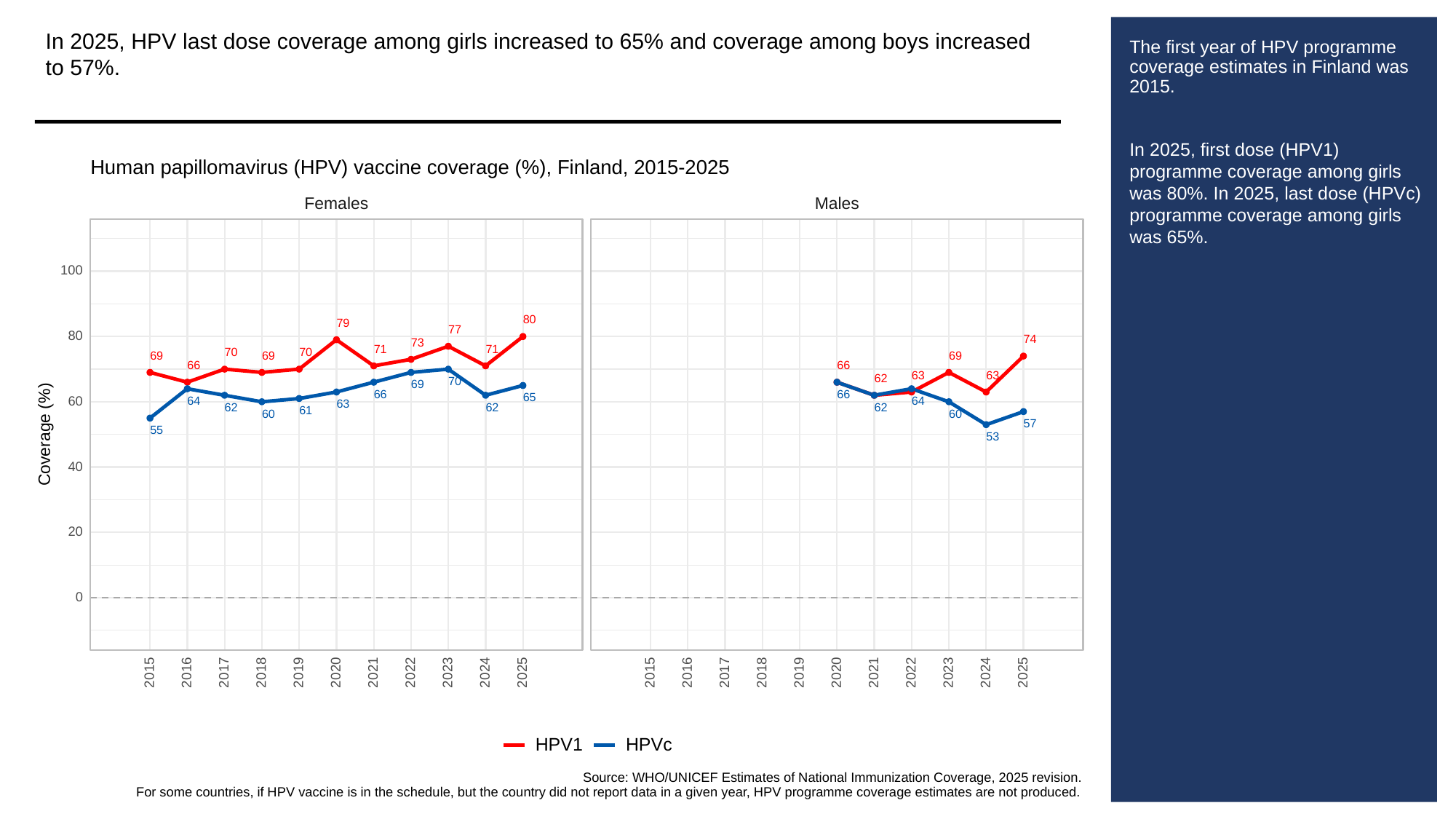

In 2025, HPV last dose coverage among girls increased to 65% and coverage among boys increased to 57%.
# The first year of HPV programme coverage estimates in Finland was 2015.

In 2025, first dose (HPV1) programme coverage among girls was 80%. In 2025, last dose (HPVc) programme coverage among girls was 65%.

Human papillomavirus (HPV) vaccine coverage (%), Finland, 2015-2025
Females
Males

100

80
79
77
80

74

73

71
71
70
70
69
69
69

66
66

63
63
62
70

69

66
66

65

60
64
64

63

62
62
62
61

60
60

57

55
Coverage (%)
53

40

20

0

2023
2023
2015
2016
2017
2018
2019
2020
2021
2022
2024
2025
2015
2016
2017
2018
2019
2020
2021
2022
2024
2025
HPVc
HPV1

Source: WHO/UNICEF Estimates of National Immunization Coverage, 2025 revision.
For some countries, if HPV vaccine is in the schedule, but the country did not report data in a given year, HPV programme coverage estimates are not produced.